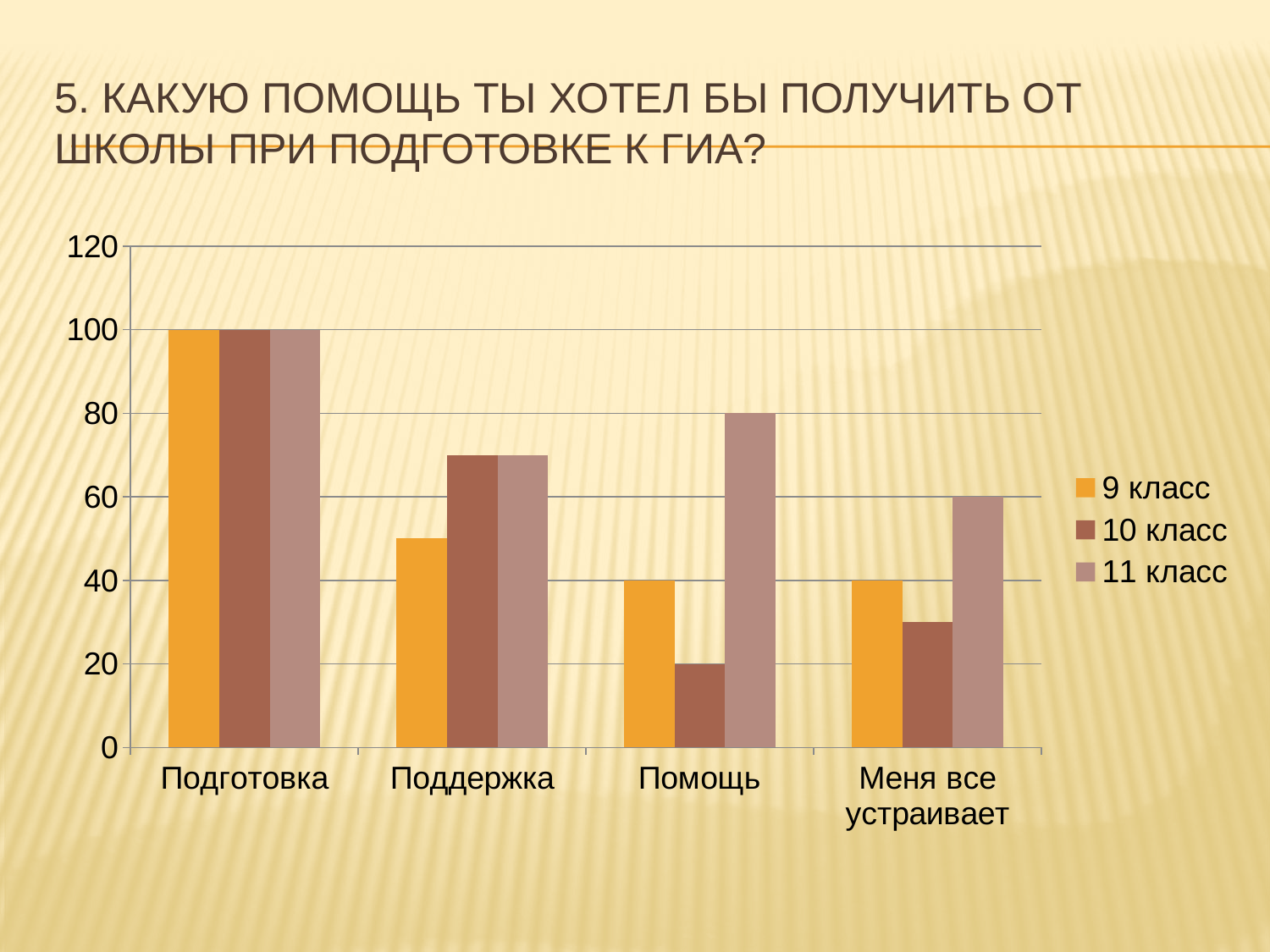

# 5. Какую помощь ты хотел бы получить от школы при подготовке к ГИА?

### Chart

| Category | 9 класс | 10 класс | 11 класс |
|---|---|---|---|
| Подготовка | 100.0 | 100.0 | 100.0 |
| Поддержка | 50.0 | 70.0 | 70.0 |
| Помощь | 40.0 | 20.0 | 80.0 |
| Меня все устраивает | 40.0 | 30.0 | 60.0 |